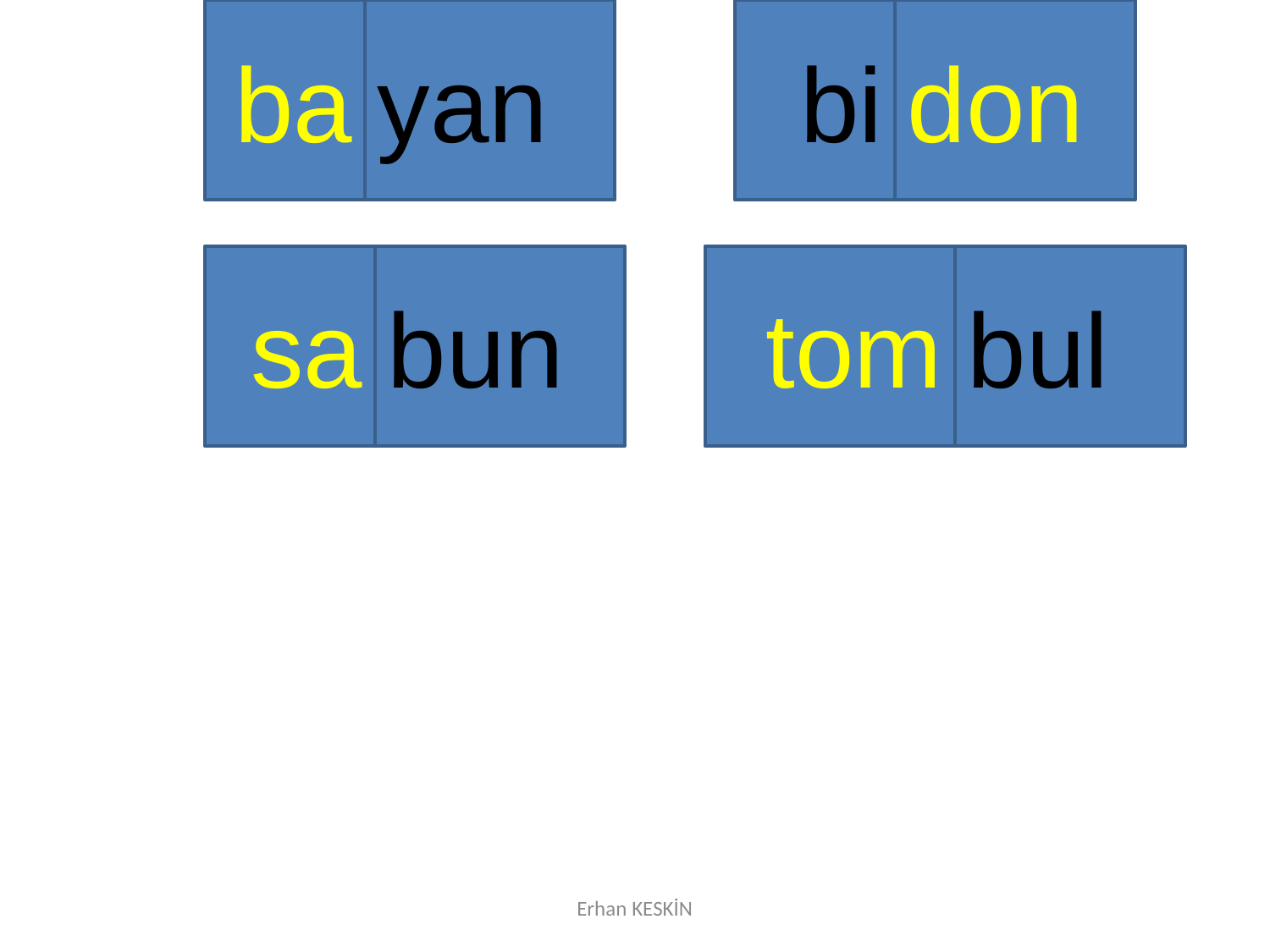

ba
yan
bi
don
sa
bun
tom
bul
Erhan KESKİN